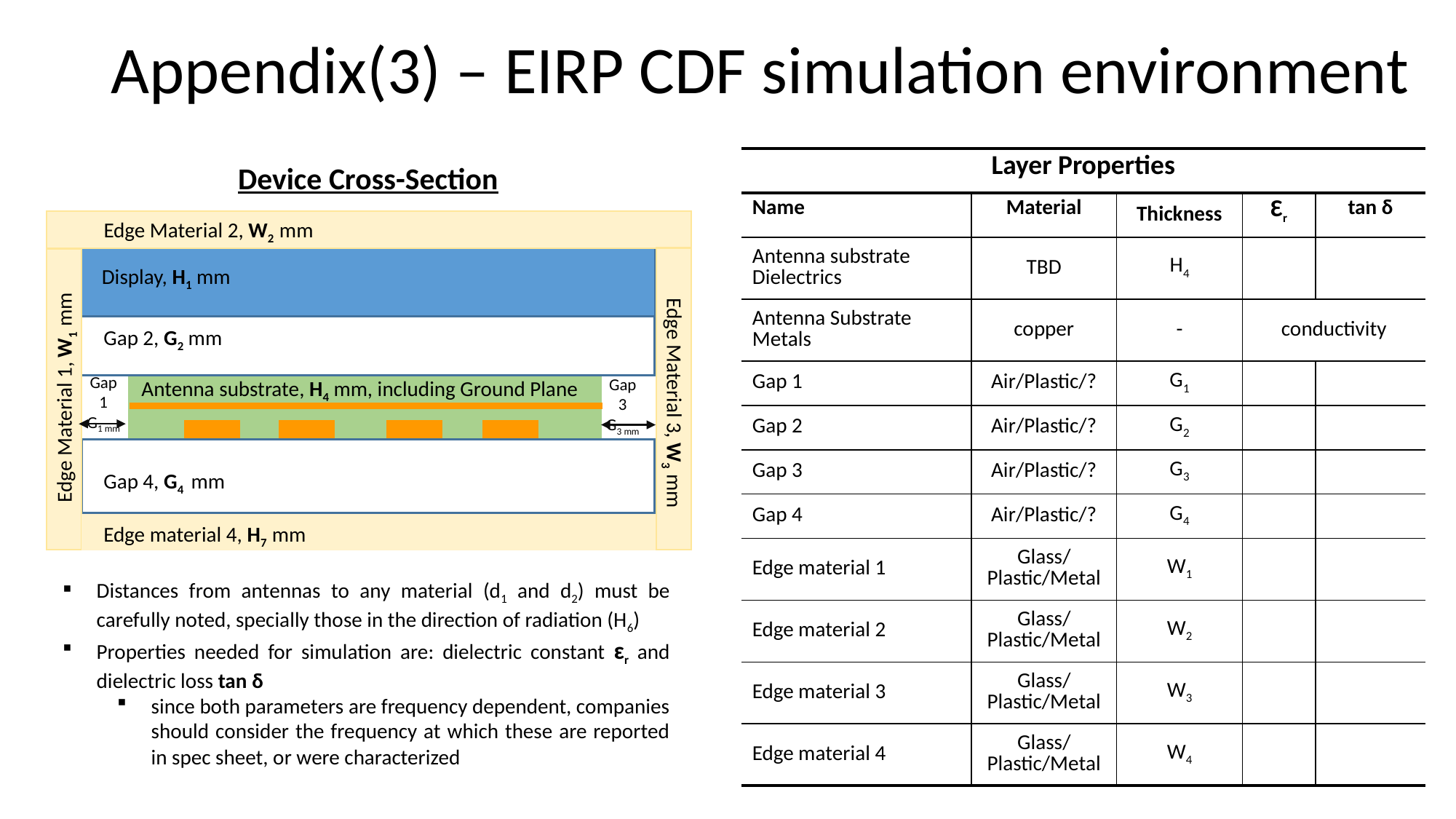

Appendix(3) – EIRP CDF simulation environment
| Layer Properties |  |  |  |  |
| --- | --- | --- | --- | --- |
| Name | Material | Thickness | Ɛr | tan δ |
| Antenna substrate Dielectrics | TBD | H4 |  |  |
| Antenna Substrate Metals | copper | - | conductivity |  |
| Gap 1 | Air/Plastic/? | G1 |  |  |
| Gap 2 | Air/Plastic/? | G2 |  |  |
| Gap 3 | Air/Plastic/? | G3 |  |  |
| Gap 4 | Air/Plastic/? | G4 |  |  |
| Edge material 1 | Glass/Plastic/Metal | W1 |  |  |
| Edge material 2 | Glass/Plastic/Metal | W2 |  |  |
| Edge material 3 | Glass/Plastic/Metal | W3 |  |  |
| Edge material 4 | Glass/Plastic/Metal | W4 |  |  |
Device Cross-Section
Edge Material 2, W2  mm

Display, H1 mm

Gap 2, G2 mm
Antenna substrate, H4 mm, including Ground Plane

Edge Material 1, W1  mm

Gap 4, G4  mm

Edge material 4, H7  mm

Gap1
G1 mm
Gap 3
G3 mm
Edge Material 3, W3  mm
Distances from antennas to any material (d1 and d2) must be carefully noted, specially those in the direction of radiation (H6)
Properties needed for simulation are: dielectric constant ɛr and dielectric loss tan δ
since both parameters are frequency dependent, companies should consider the frequency at which these are reported in spec sheet, or were characterized